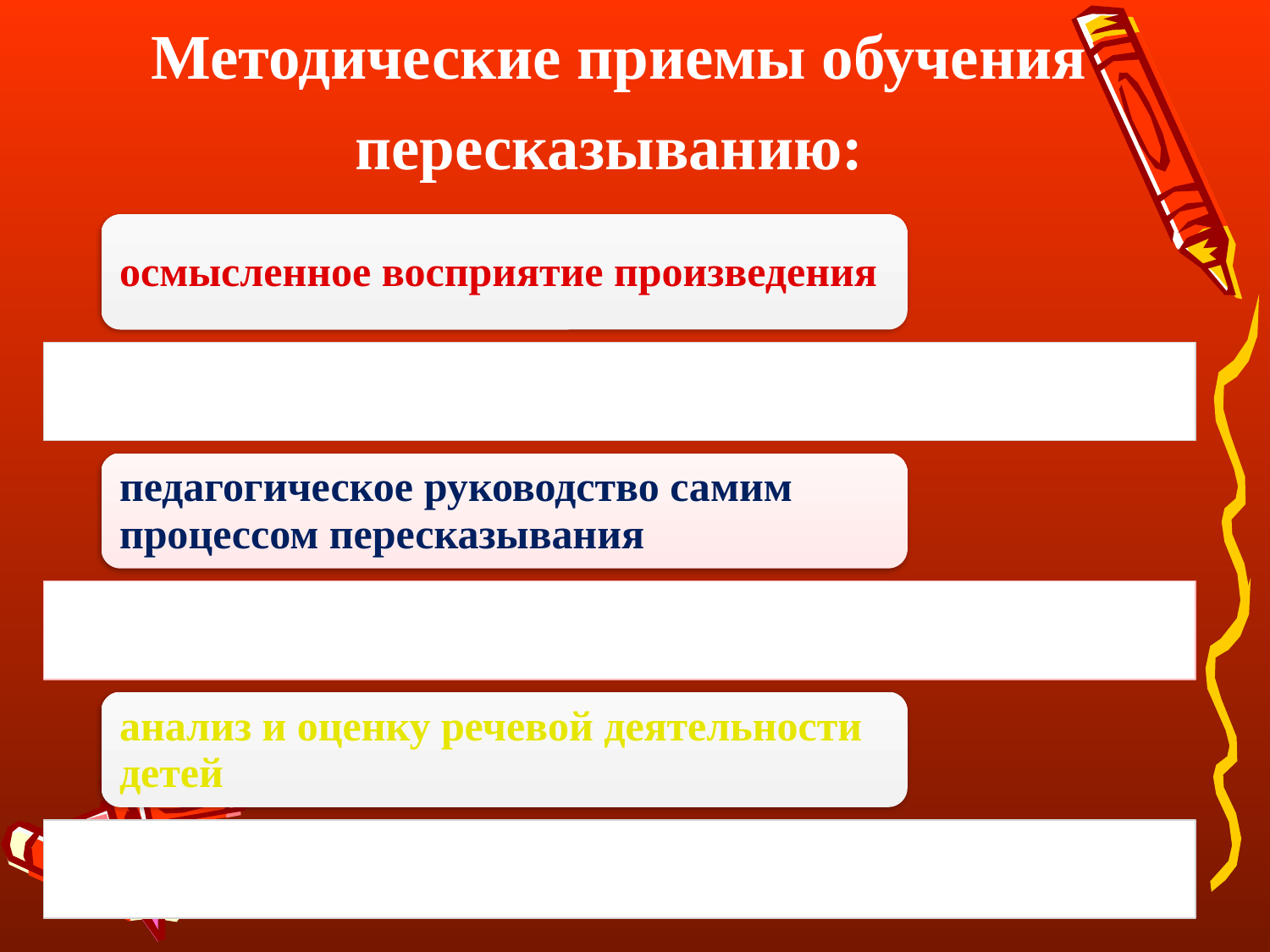

Методические приемы обучения пересказыванию:
осмысленное восприятие произведения
педагогическое руководство самим процессом пересказывания
анализ и оценку речевой деятельности детей